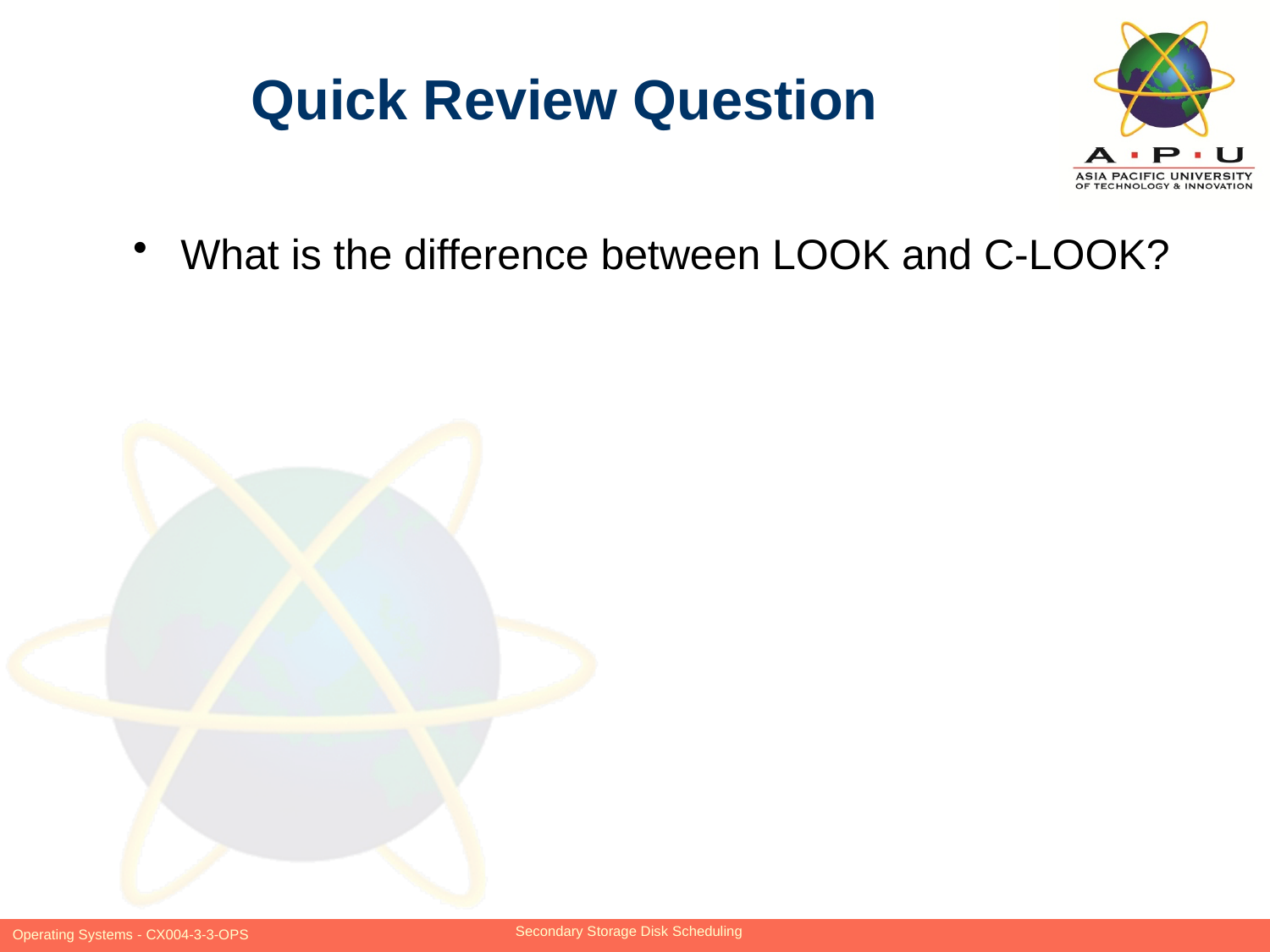

Quick Review Question

What is the difference between LOOK and C-LOOK?

Slide 11 of 15